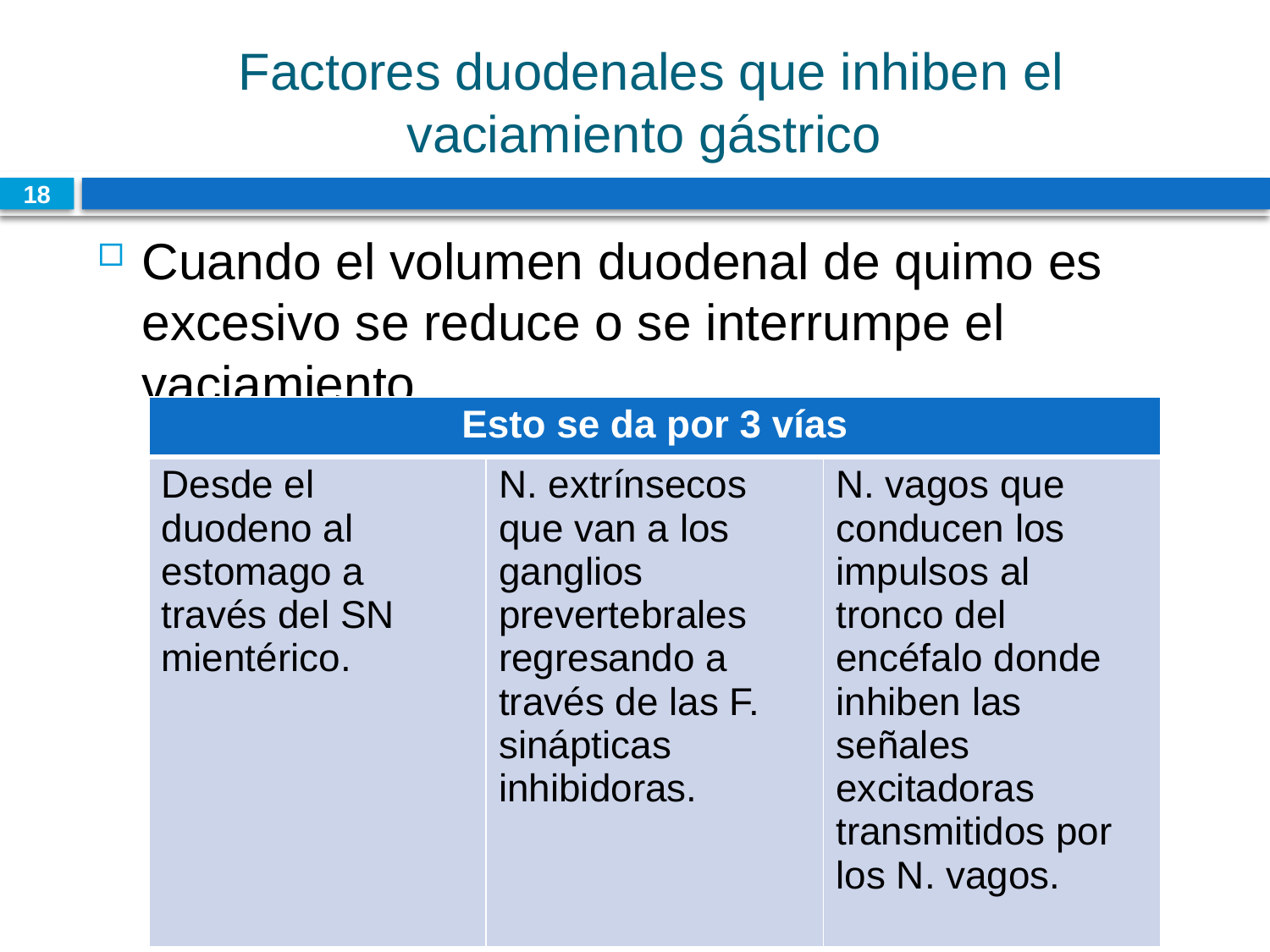

# Factores duodenales que inhiben el vaciamiento gástrico
18
Cuando el volumen duodenal de quimo es excesivo se reduce o se interrumpe el vaciamiento.

| Esto se da por 3 vías |  |  |
| --- | --- | --- |
| Desde el duodeno al estomago a través del SN mientérico. | N. extrínsecos que van a los ganglios prevertebrales regresando a través de las F. sinápticas inhibidoras. | N. vagos que conducen los impulsos al tronco del encéfalo donde inhiben las señales excitadoras transmitidos por los N. vagos. |